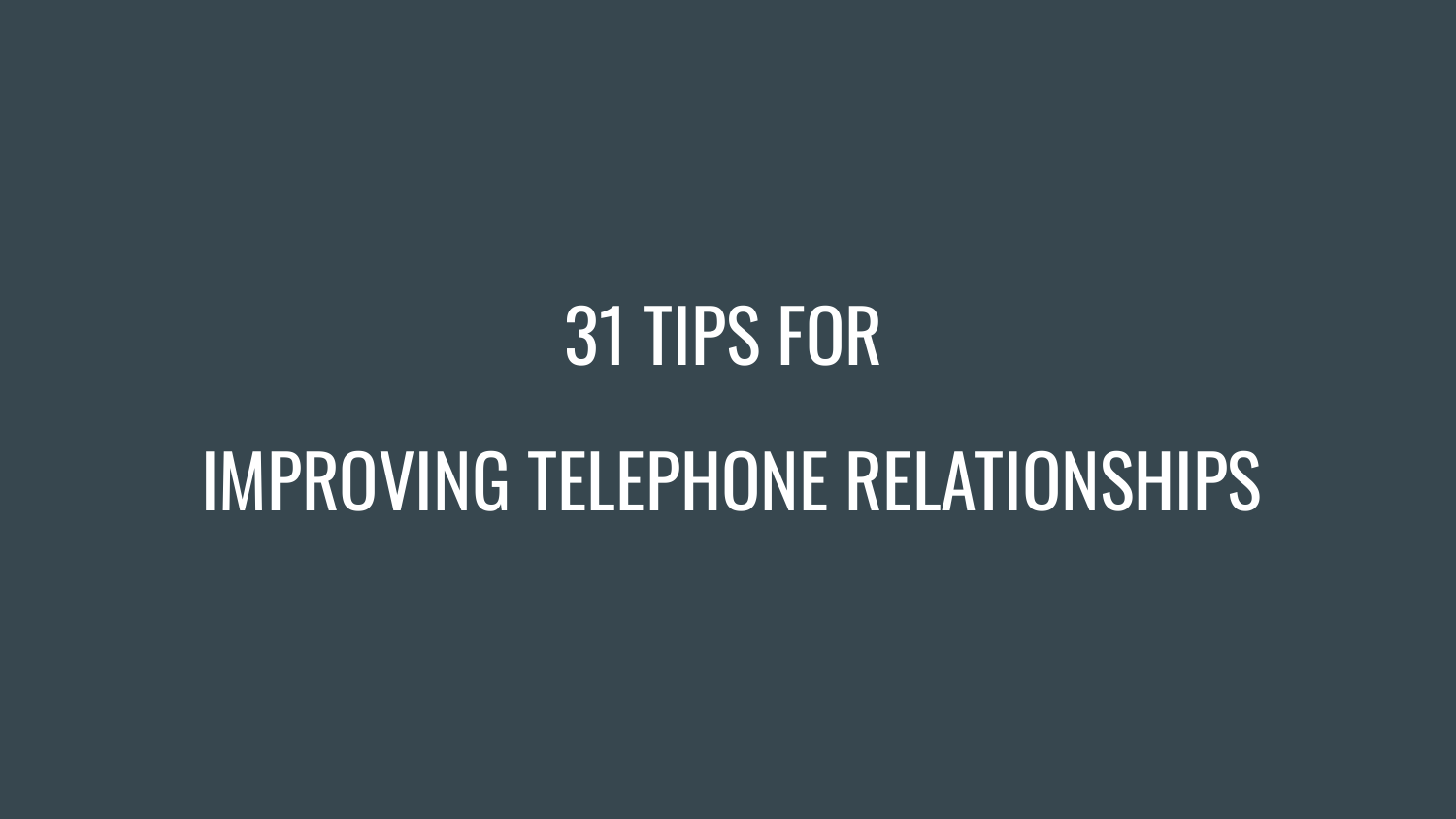

# 31 TIPS FOR

IMPROVING TELEPHONE RELATIONSHIPS